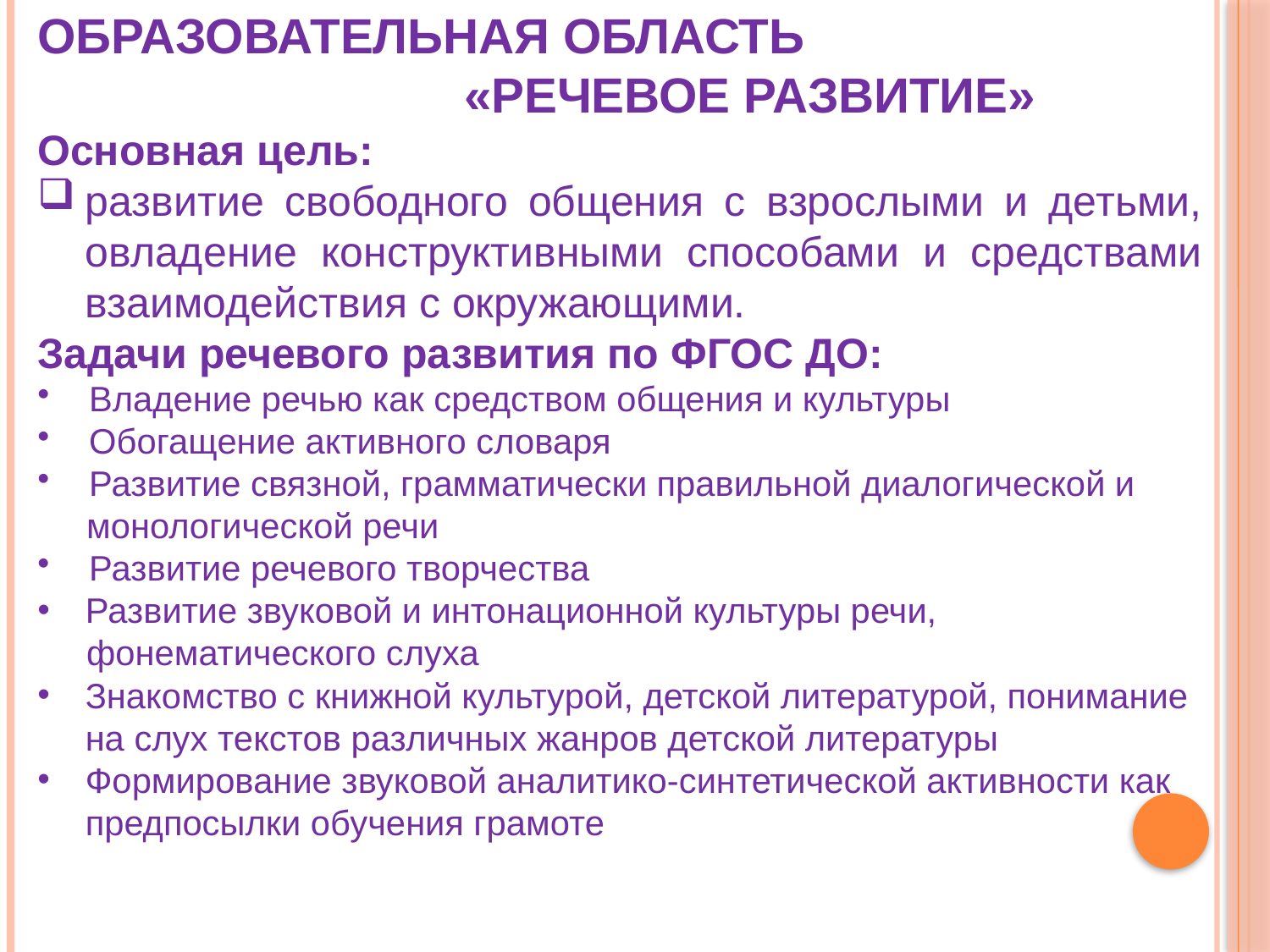

ОБРАЗОВАТЕЛЬНАЯ ОБЛАСТЬ
                               «РЕЧЕВОЕ РАЗВИТИЕ»
Основная цель:
развитие свободного общения с взрослыми и детьми, овладение конструктивными способами и средствами взаимодействия с окружающими.
Задачи речевого развития по ФГОС ДО:
    Владение речью как средством общения и культуры
    Обогащение активного словаря
    Развитие связной, грамматически правильной диалогической и
     монологической речи
    Развитие речевого творчества
Развитие звуковой и интонационной культуры речи,
     фонематического слуха
Знакомство с книжной культурой, детской литературой, понимание на слух текстов различных жанров детской литературы
Формирование звуковой аналитико-синтетической активности как предпосылки обучения грамоте